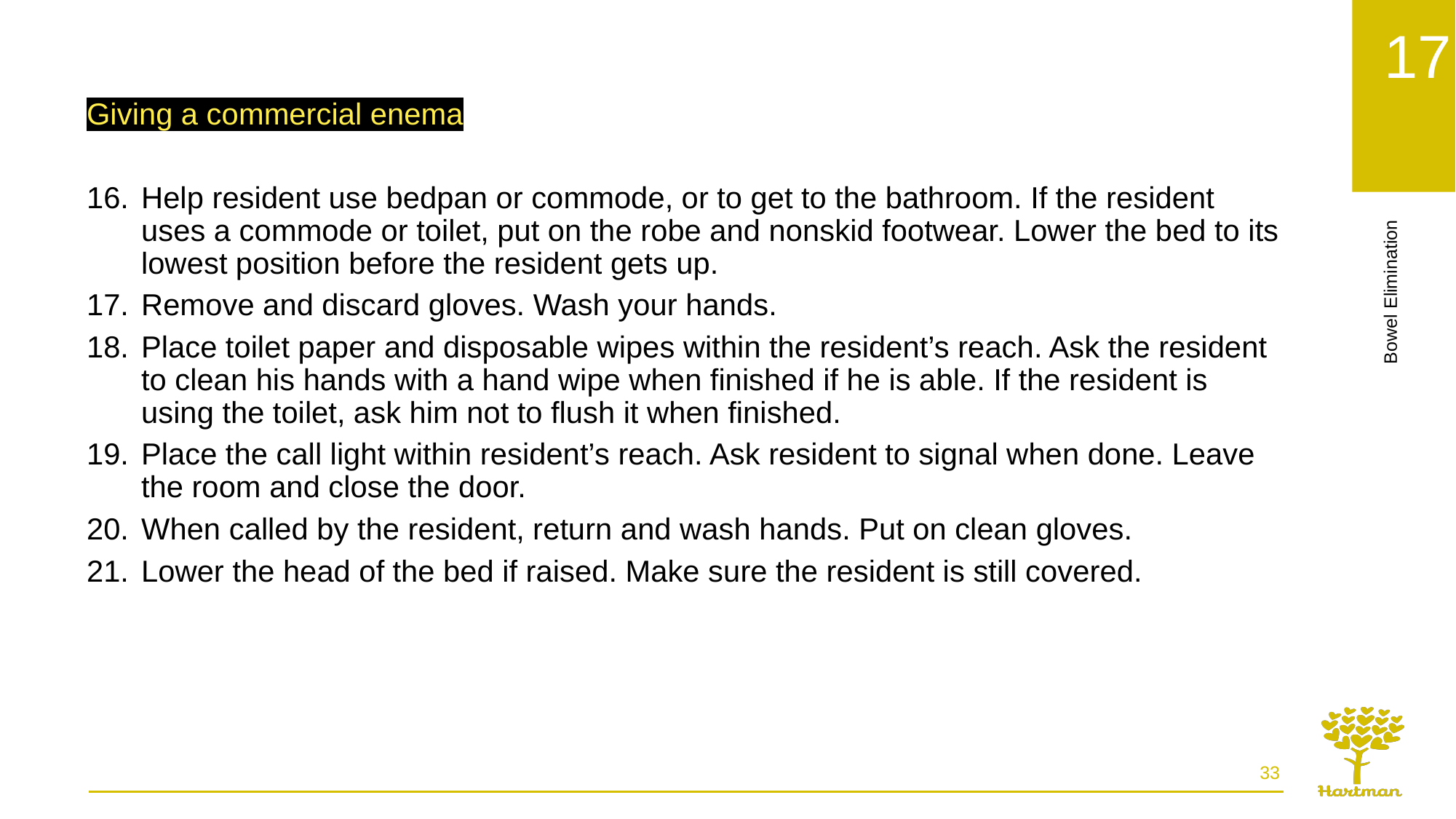

Giving a commercial enema

Help resident use bedpan or commode, or to get to the bathroom. If the resident uses a commode or toilet, put on the robe and nonskid footwear. Lower the bed to its lowest position before the resident gets up.
Remove and discard gloves. Wash your hands.
Place toilet paper and disposable wipes within the resident’s reach. Ask the resident to clean his hands with a hand wipe when finished if he is able. If the resident is using the toilet, ask him not to flush it when finished.
Place the call light within resident’s reach. Ask resident to signal when done. Leave the room and close the door.
When called by the resident, return and wash hands. Put on clean gloves.
Lower the head of the bed if raised. Make sure the resident is still covered.

33